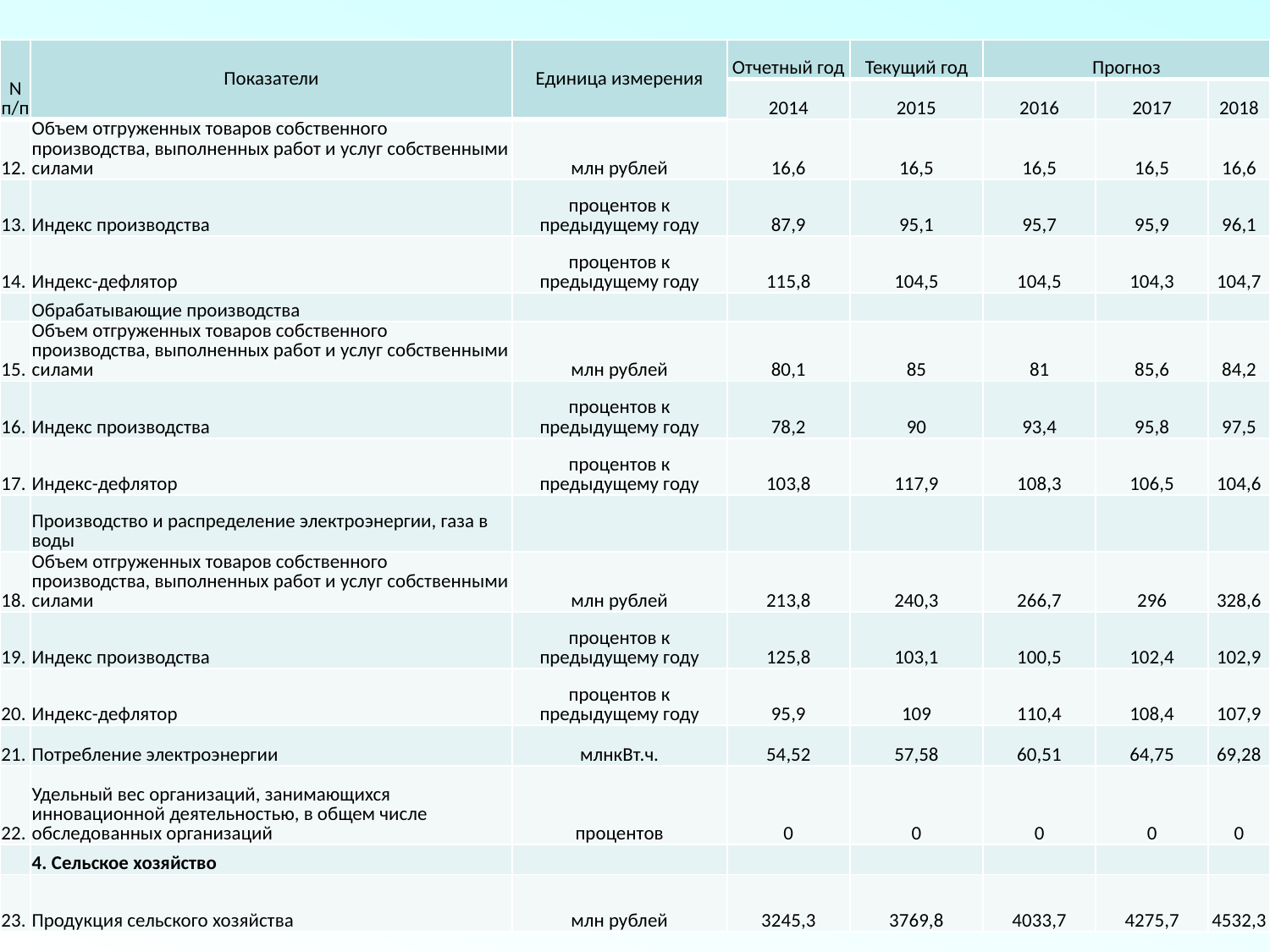

| N п/п | Показатели | Единица измерения | Отчетный год | Текущий год | Прогноз |  |  |
| --- | --- | --- | --- | --- | --- | --- | --- |
|  |  |  | 2014 | 2015 | 2016 | 2017 | 2018 |
| 12. | Объем отгруженных товаров собственного производства, выполненных работ и услуг собственными силами | млн рублей | 16,6 | 16,5 | 16,5 | 16,5 | 16,6 |
| 13. | Индекс производства | процентов к предыдущему году | 87,9 | 95,1 | 95,7 | 95,9 | 96,1 |
| 14. | Индекс-дефлятор | процентов к предыдущему году | 115,8 | 104,5 | 104,5 | 104,3 | 104,7 |
|  | Обрабатывающие производства |  |  |  |  |  |  |
| 15. | Объем отгруженных товаров собственного производства, выполненных работ и услуг собственными силами | млн рублей | 80,1 | 85 | 81 | 85,6 | 84,2 |
| 16. | Индекс производства | процентов к предыдущему году | 78,2 | 90 | 93,4 | 95,8 | 97,5 |
| 17. | Индекс-дефлятор | процентов к предыдущему году | 103,8 | 117,9 | 108,3 | 106,5 | 104,6 |
|  | Производство и распределение электроэнергии, газа в воды |  |  |  |  |  |  |
| 18. | Объем отгруженных товаров собственного производства, выполненных работ и услуг собственными силами | млн рублей | 213,8 | 240,3 | 266,7 | 296 | 328,6 |
| 19. | Индекс производства | процентов к предыдущему году | 125,8 | 103,1 | 100,5 | 102,4 | 102,9 |
| 20. | Индекс-дефлятор | процентов к предыдущему году | 95,9 | 109 | 110,4 | 108,4 | 107,9 |
| 21. | Потребление электроэнергии | млнкВт.ч. | 54,52 | 57,58 | 60,51 | 64,75 | 69,28 |
| 22. | Удельный вес организаций, занимающихся инновационной деятельностью, в общем числе обследованных организаций | процентов | 0 | 0 | 0 | 0 | 0 |
|  | 4. Сельское хозяйство |  |  |  |  |  |  |
| 23. | Продукция сельского хозяйства | млн рублей | 3245,3 | 3769,8 | 4033,7 | 4275,7 | 4532,3 |